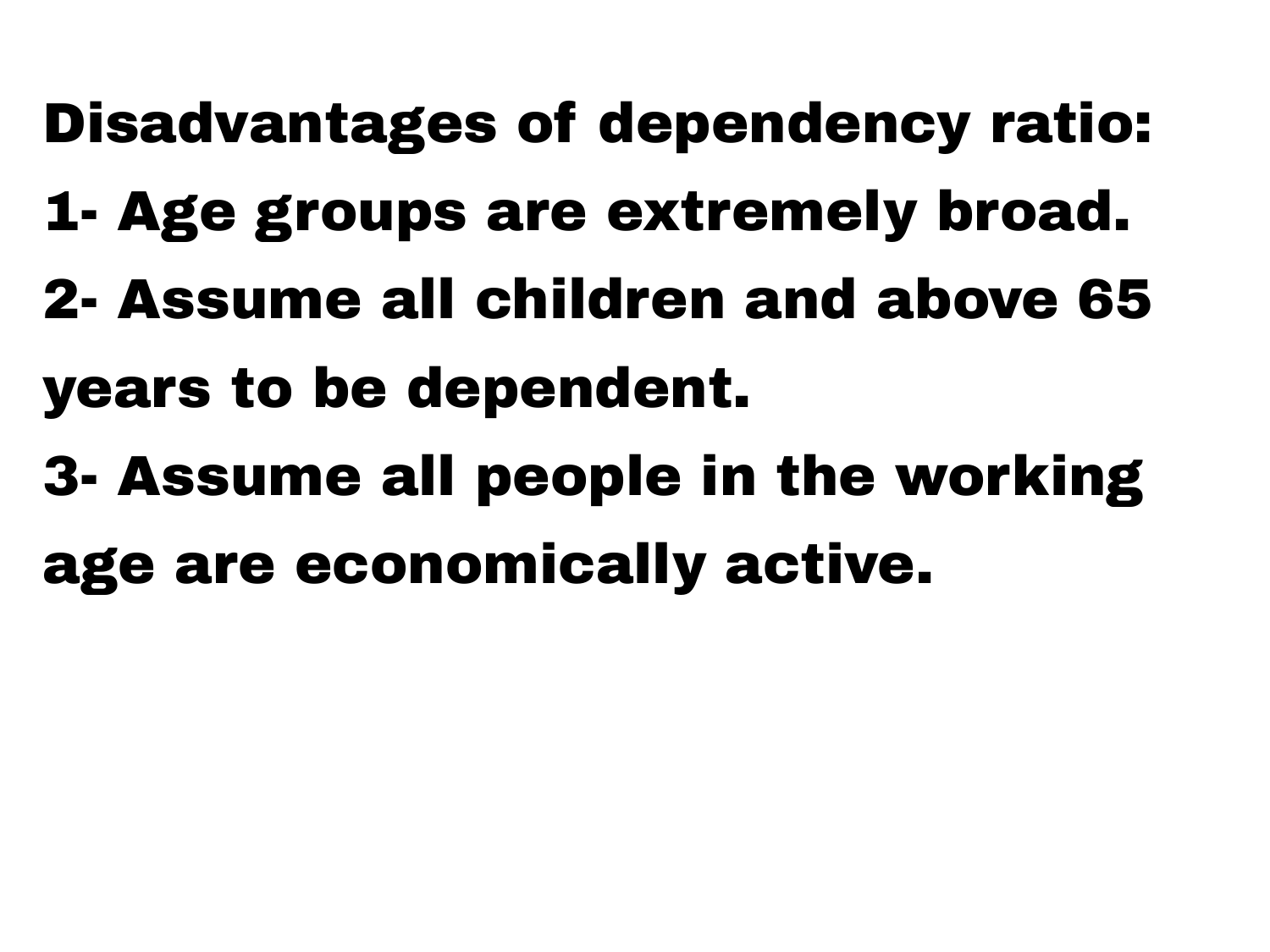

Disadvantages of dependency ratio:
1- Age groups are extremely broad.
2- Assume all children and above 65 years to be dependent.
3- Assume all people in the working age are economically active.